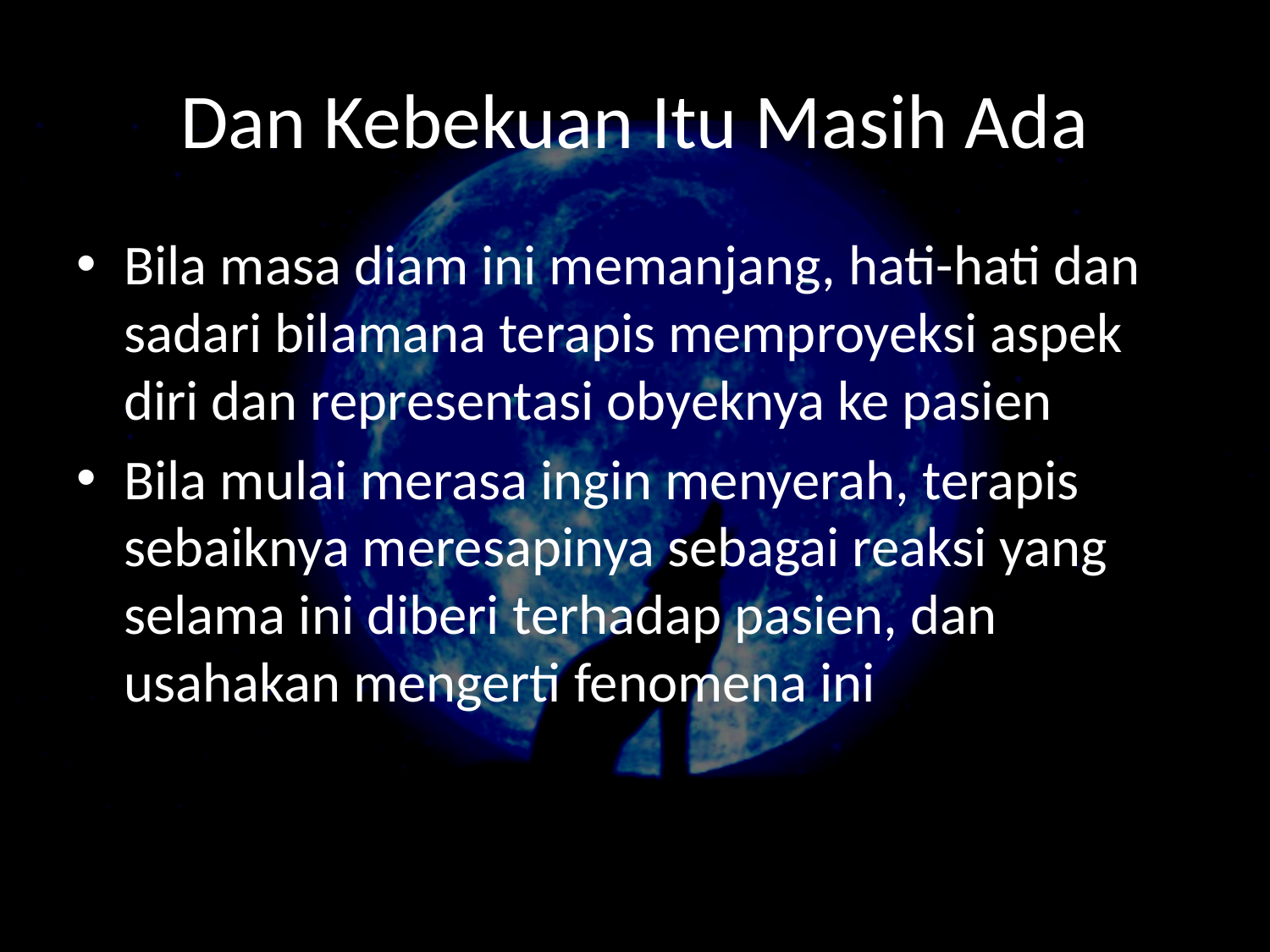

# Dan Kebekuan Itu Masih Ada
Bila masa diam ini memanjang, hati-hati dan sadari bilamana terapis memproyeksi aspek diri dan representasi obyeknya ke pasien
Bila mulai merasa ingin menyerah, terapis sebaiknya meresapinya sebagai reaksi yang selama ini diberi terhadap pasien, dan usahakan mengerti fenomena ini